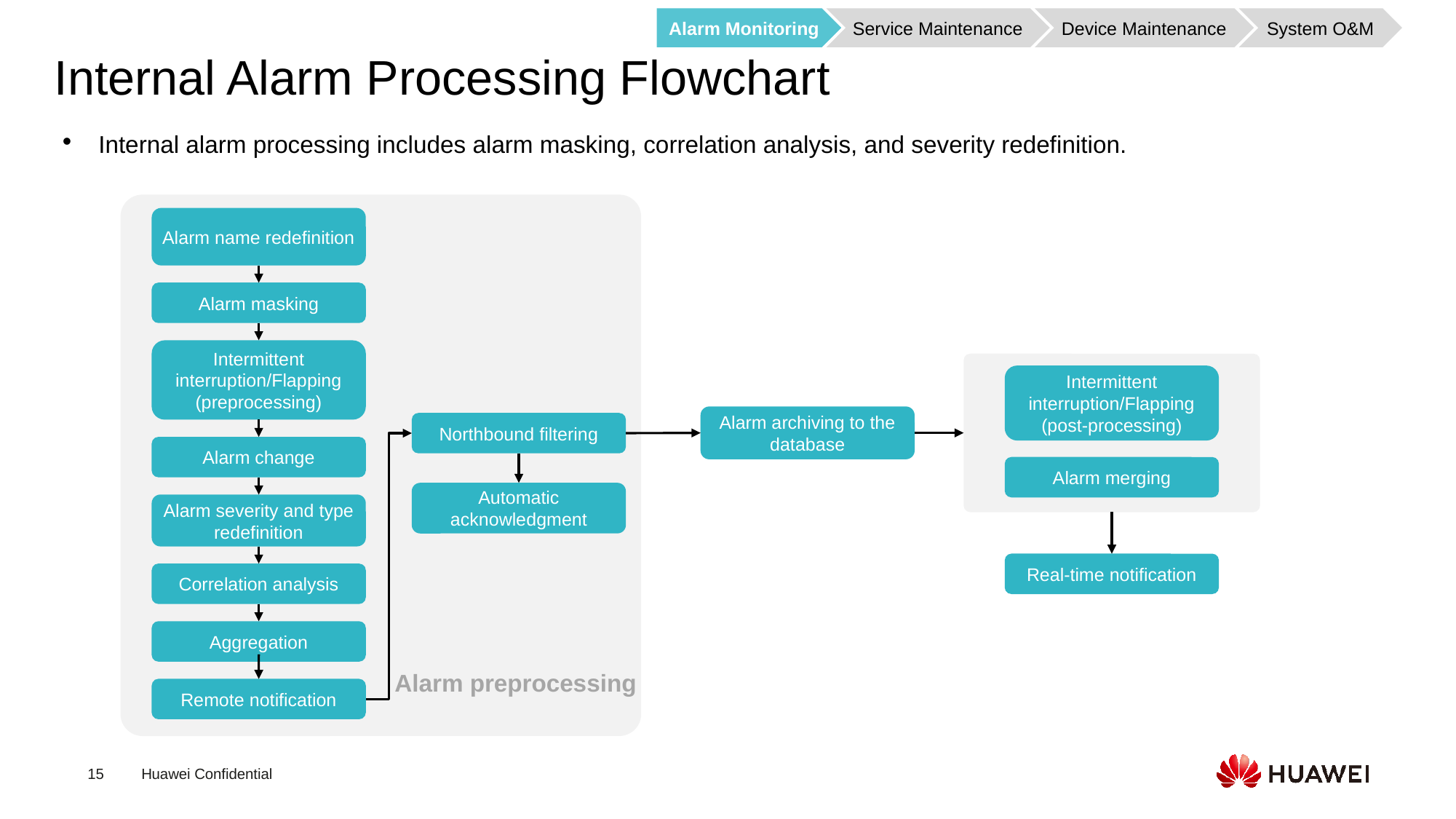

Alarm Monitoring
Service Maintenance
Device Maintenance
System O&M
# Internal Alarm Processing Flowchart
Internal alarm processing includes alarm masking, correlation analysis, and severity redefinition.

Alarm name redefinition
Alarm masking
Intermittent interruption/Flapping (preprocessing)

Intermittent interruption/Flapping (post-processing)
Alarm archiving to the database
Northbound filtering
Alarm change
Alarm merging
Automatic acknowledgment
Alarm severity and type redefinition
Real-time notification
Correlation analysis
Aggregation
Alarm preprocessing
Remote notification